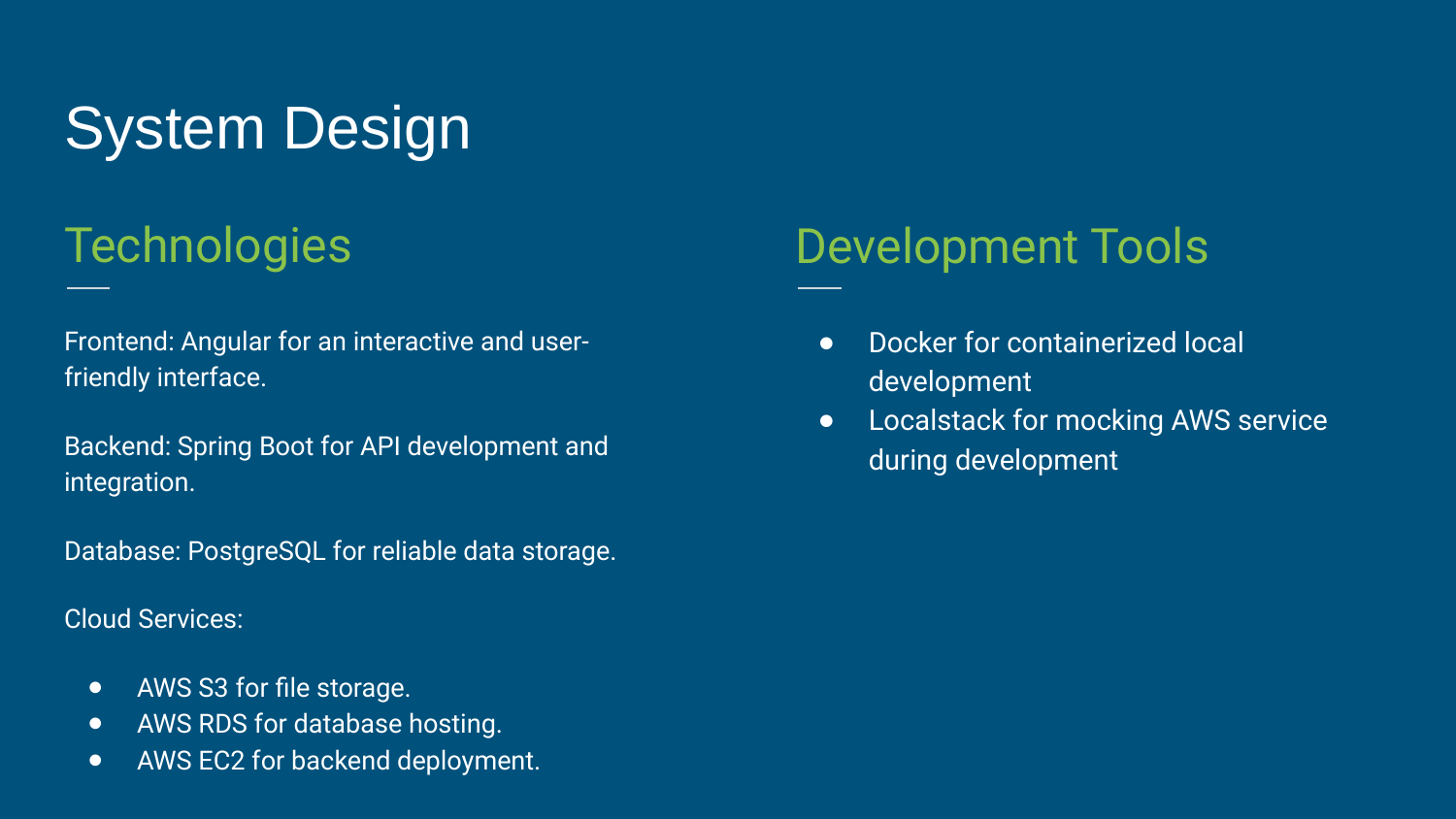

System Design
Technologies
Development Tools
Frontend: Angular for an interactive and user-friendly interface.
Backend: Spring Boot for API development and integration.
Database: PostgreSQL for reliable data storage.
Cloud Services:
AWS S3 for file storage.
AWS RDS for database hosting.
AWS EC2 for backend deployment.
Docker for containerized local development
Localstack for mocking AWS service during development